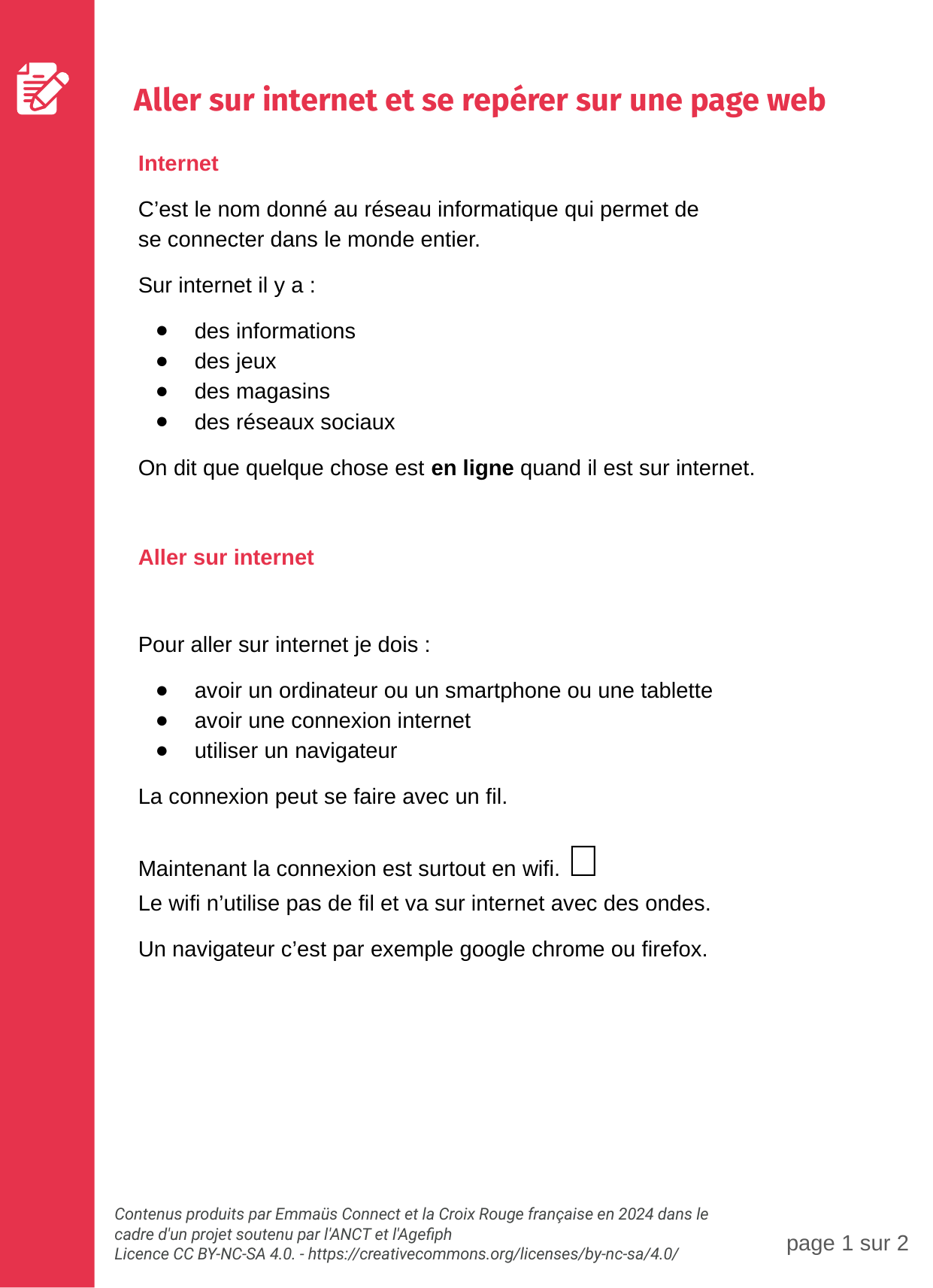

Aller sur internet et se repérer sur une page web

Internet
C’est le nom donné au réseau informatique qui permet de
se connecter dans le monde entier.
Sur internet il y a :
des informations
des jeux
des magasins
des réseaux sociaux
On dit que quelque chose est en ligne quand il est sur internet.

Aller sur internet

Pour aller sur internet je dois :
avoir un ordinateur ou un smartphone ou une tablette
avoir une connexion internet
utiliser un navigateur
La connexion peut se faire avec un fil.
Maintenant la connexion est surtout en wifi. 🛜
Le wifi n’utilise pas de fil et va sur internet avec des ondes.
Un navigateur c’est par exemple google chrome ou firefox.

page 1 sur 2